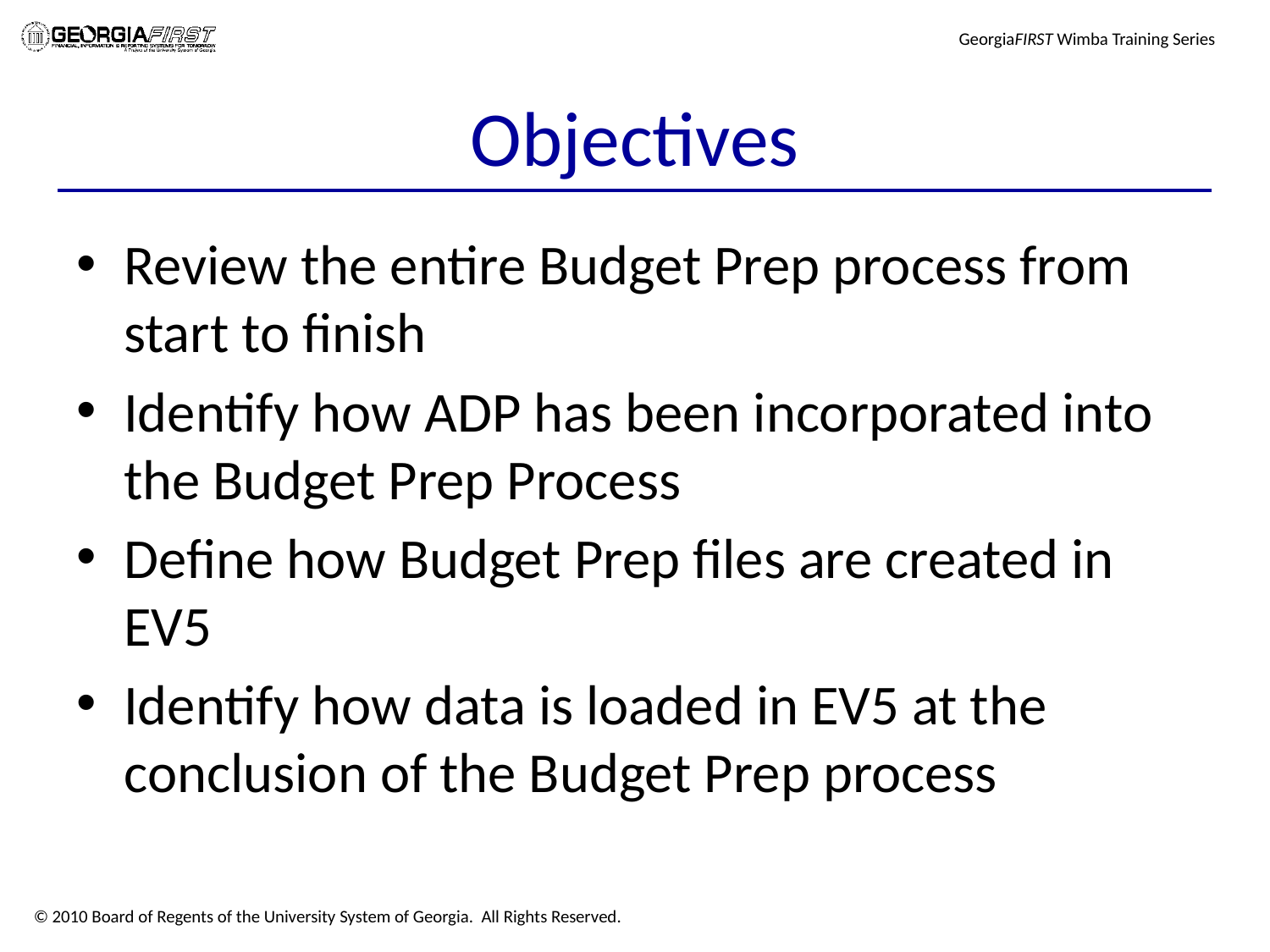

# Objectives
Review the entire Budget Prep process from start to finish
Identify how ADP has been incorporated into the Budget Prep Process
Define how Budget Prep files are created in EV5
Identify how data is loaded in EV5 at the conclusion of the Budget Prep process